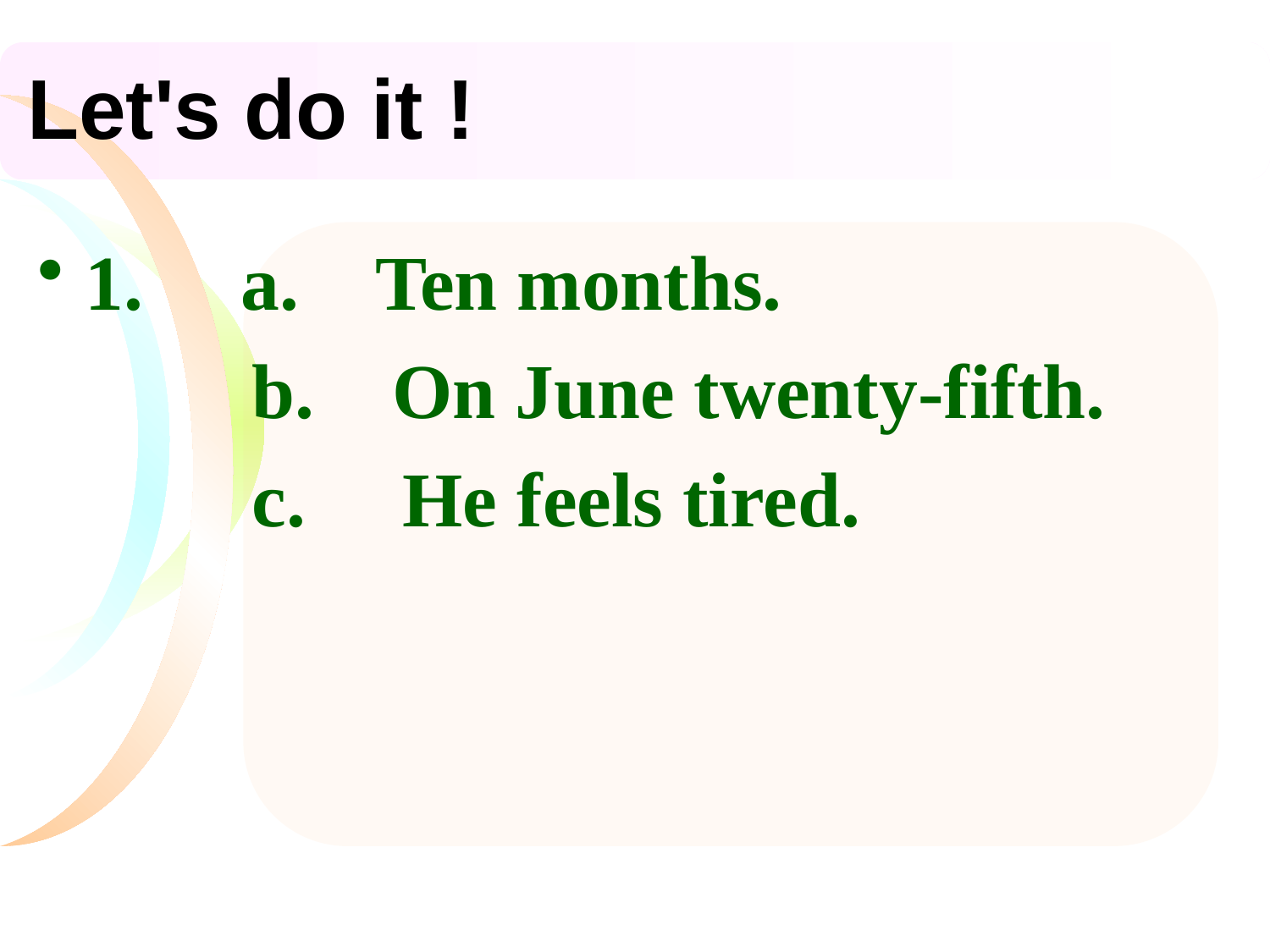

# Let's do it !
1.     a.    Ten months.
           b.    On June twenty-fifth.
           c.     He feels tired.